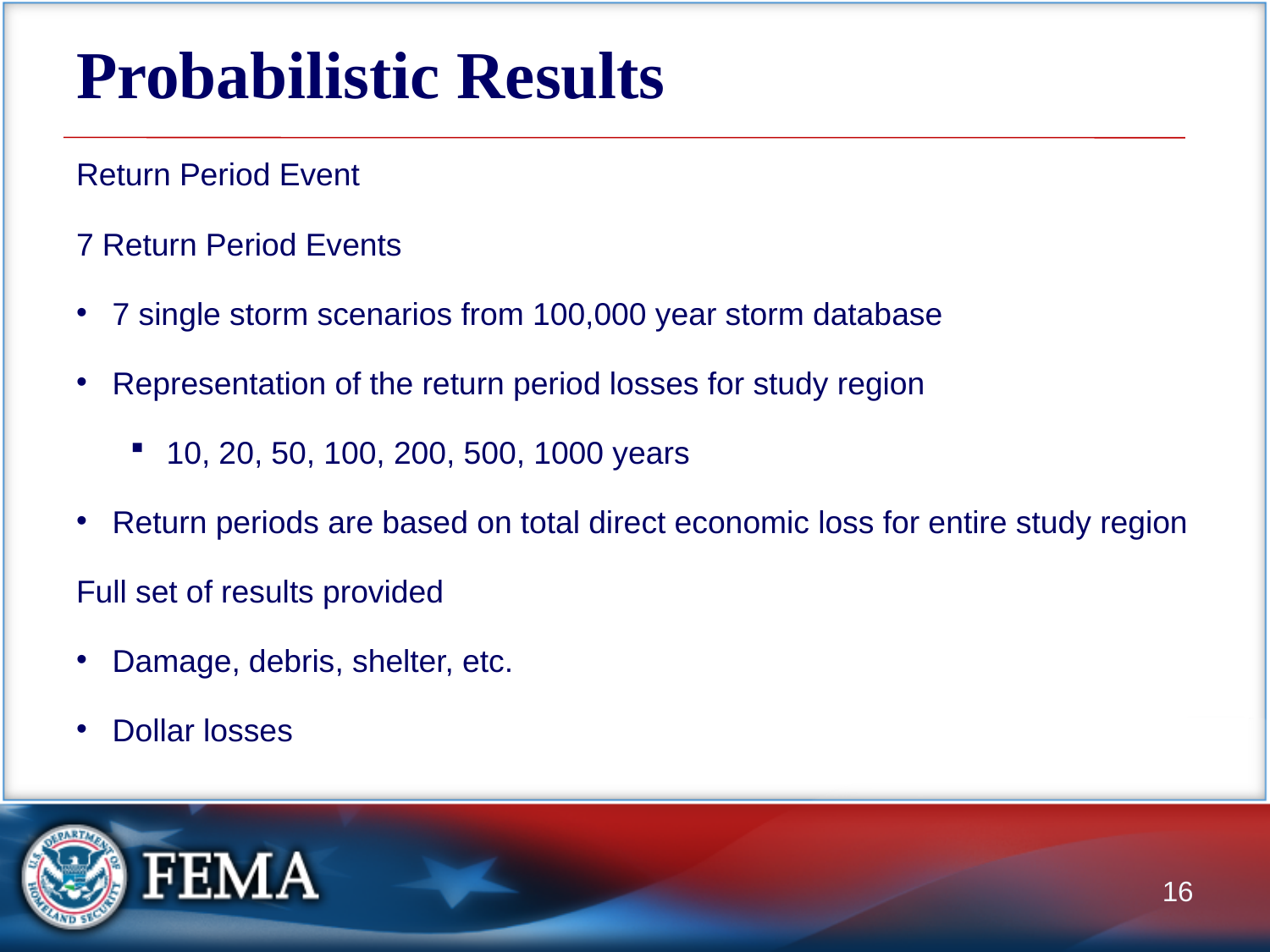

# Probabilistic Results
Return Period Event
7 Return Period Events
7 single storm scenarios from 100,000 year storm database
Representation of the return period losses for study region
10, 20, 50, 100, 200, 500, 1000 years
Return periods are based on total direct economic loss for entire study region
Full set of results provided
Damage, debris, shelter, etc.
Dollar losses
16